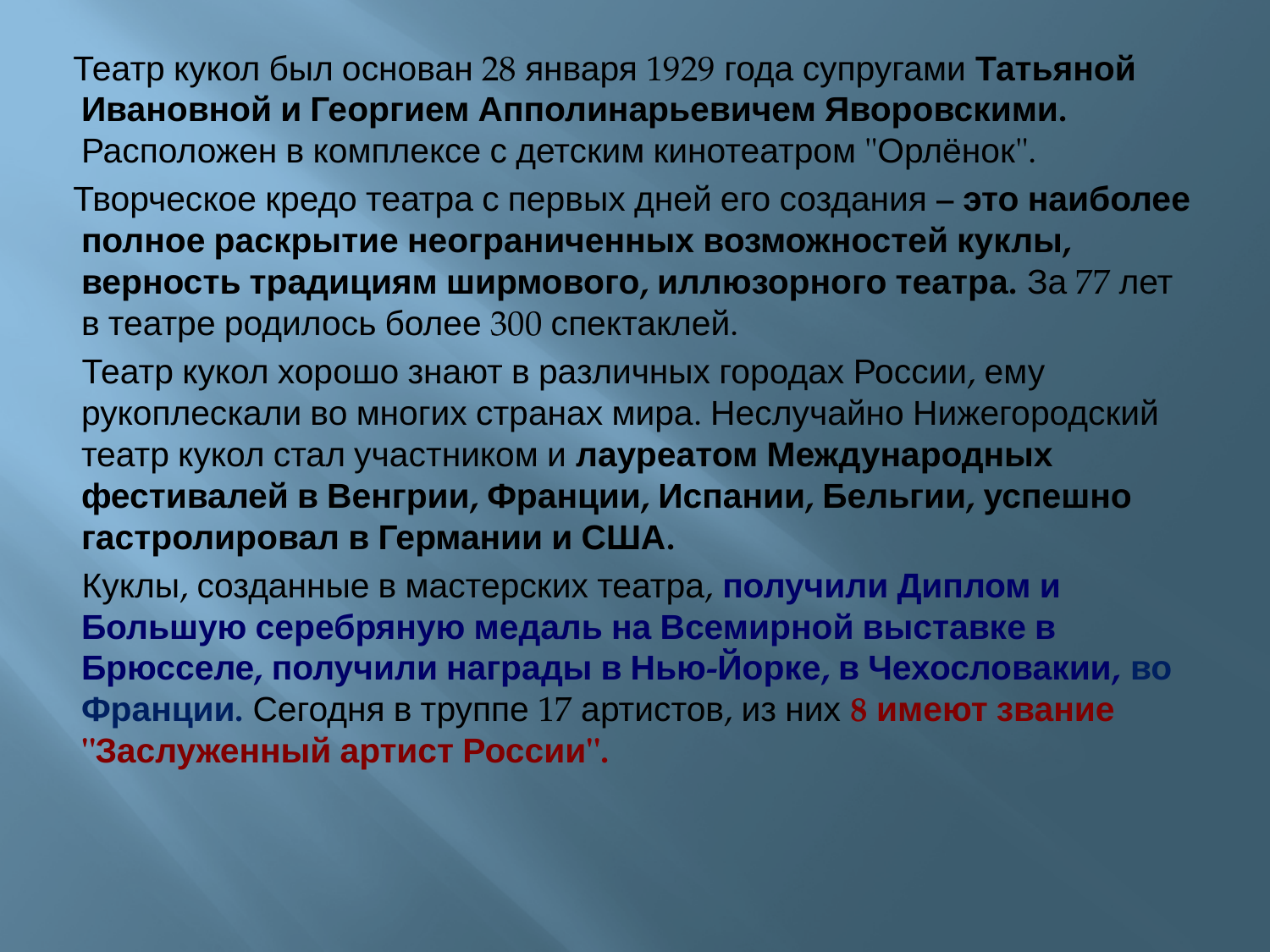

Театр кукол был основан 28 января 1929 года супругами Татьяной Ивановной и Георгием Апполинарьевичем Яворовскими. Расположен в комплексе с детским кинотеатром "Орлёнок".
     Творческое кредо театра с первых дней его создания – это наиболее полное раскрытие неограниченных возможностей куклы, верность традициям ширмового, иллюзорного театра. За 77 лет в театре родилось более 300 спектаклей.
      Театр кукол хорошо знают в различных городах России, ему рукоплескали во многих странах мира. Неслучайно Нижегородский театр кукол стал участником и лауреатом Международных фестивалей в Венгрии, Франции, Испании, Бельгии, успешно гастролировал в Германии и США.
      Куклы, созданные в мастерских театра, получили Диплом и Большую серебряную медаль на Всемирной выставке в Брюсселе, получили награды в Нью-Йорке, в Чехословакии, во Франции. Сегодня в труппе 17 артистов, из них 8 имеют звание "Заслуженный артист России".